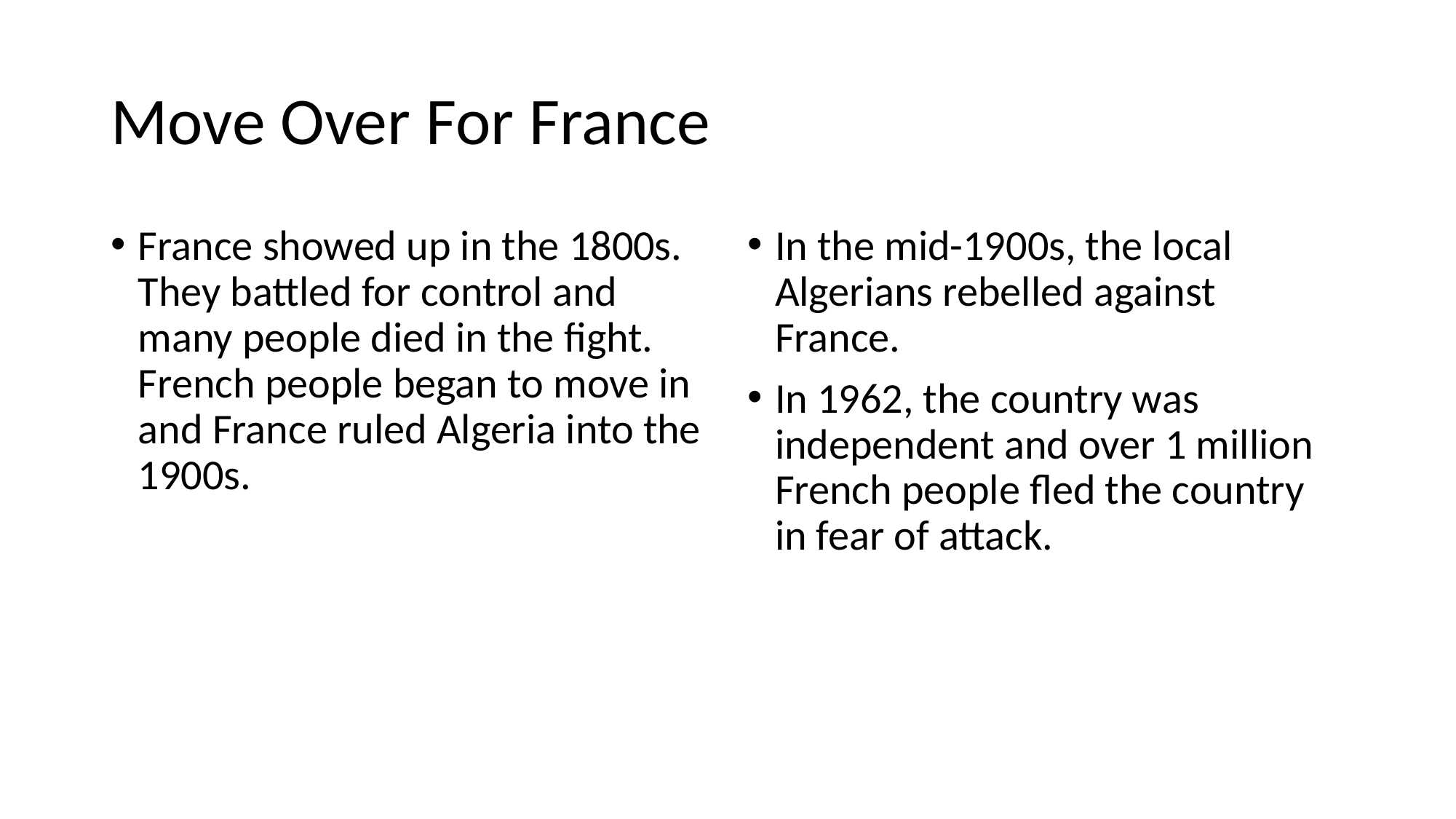

# Move Over For France
France showed up in the 1800s.  They battled for control and many people died in the fight.  French people began to move in and France ruled Algeria into the 1900s.

In the mid-1900s, the local Algerians rebelled against France.
In 1962, the country was independent and over 1 million French people fled the country in fear of attack.